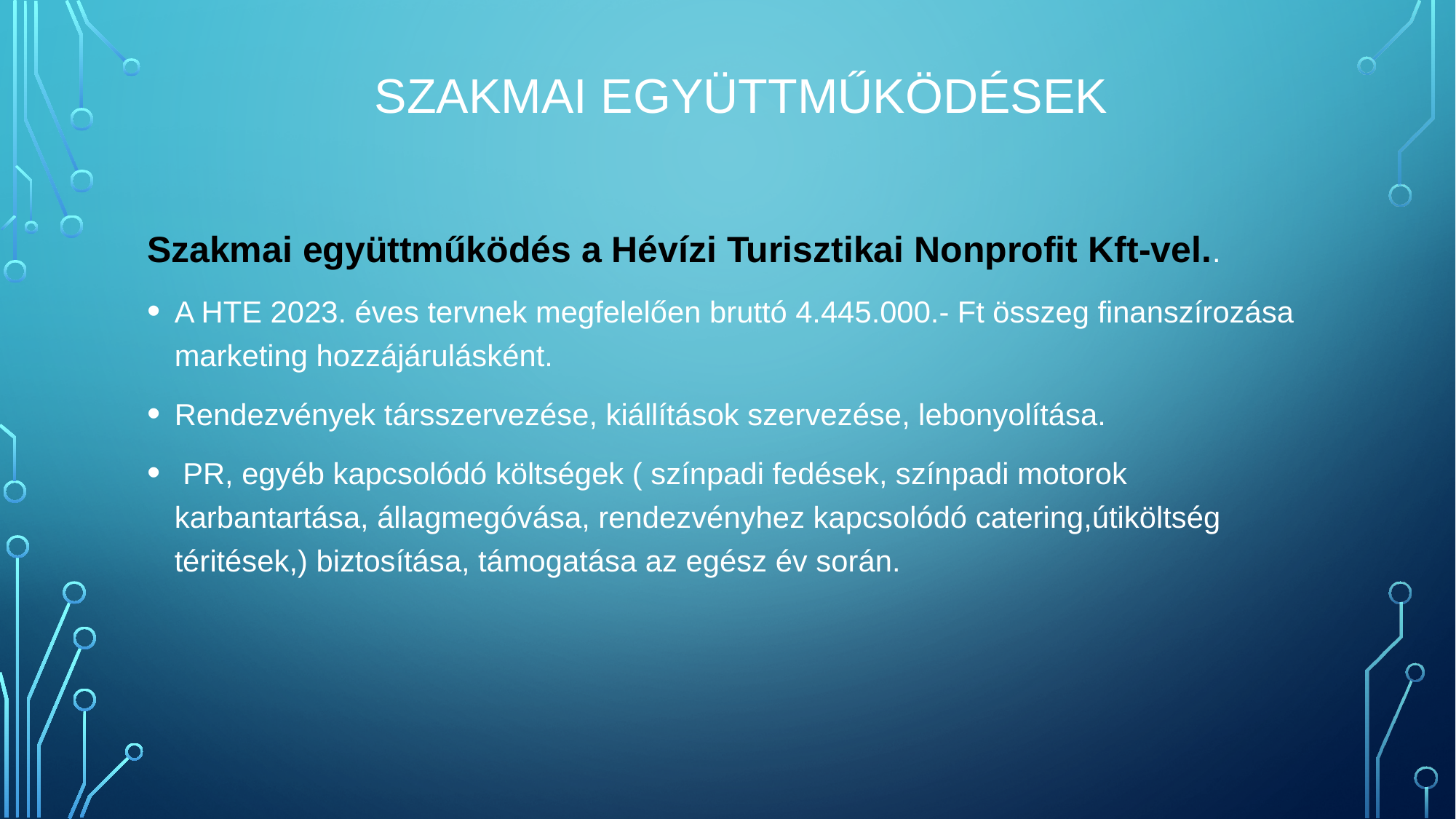

# szakmai együttműködések
Szakmai együttműködés a Hévízi Turisztikai Nonprofit Kft-vel..
A HTE 2023. éves tervnek megfelelően bruttó 4.445.000.- Ft összeg finanszírozása marketing hozzájárulásként.
Rendezvények társszervezése, kiállítások szervezése, lebonyolítása.
 PR, egyéb kapcsolódó költségek ( színpadi fedések, színpadi motorok karbantartása, állagmegóvása, rendezvényhez kapcsolódó catering,útiköltség téritések,) biztosítása, támogatása az egész év során.